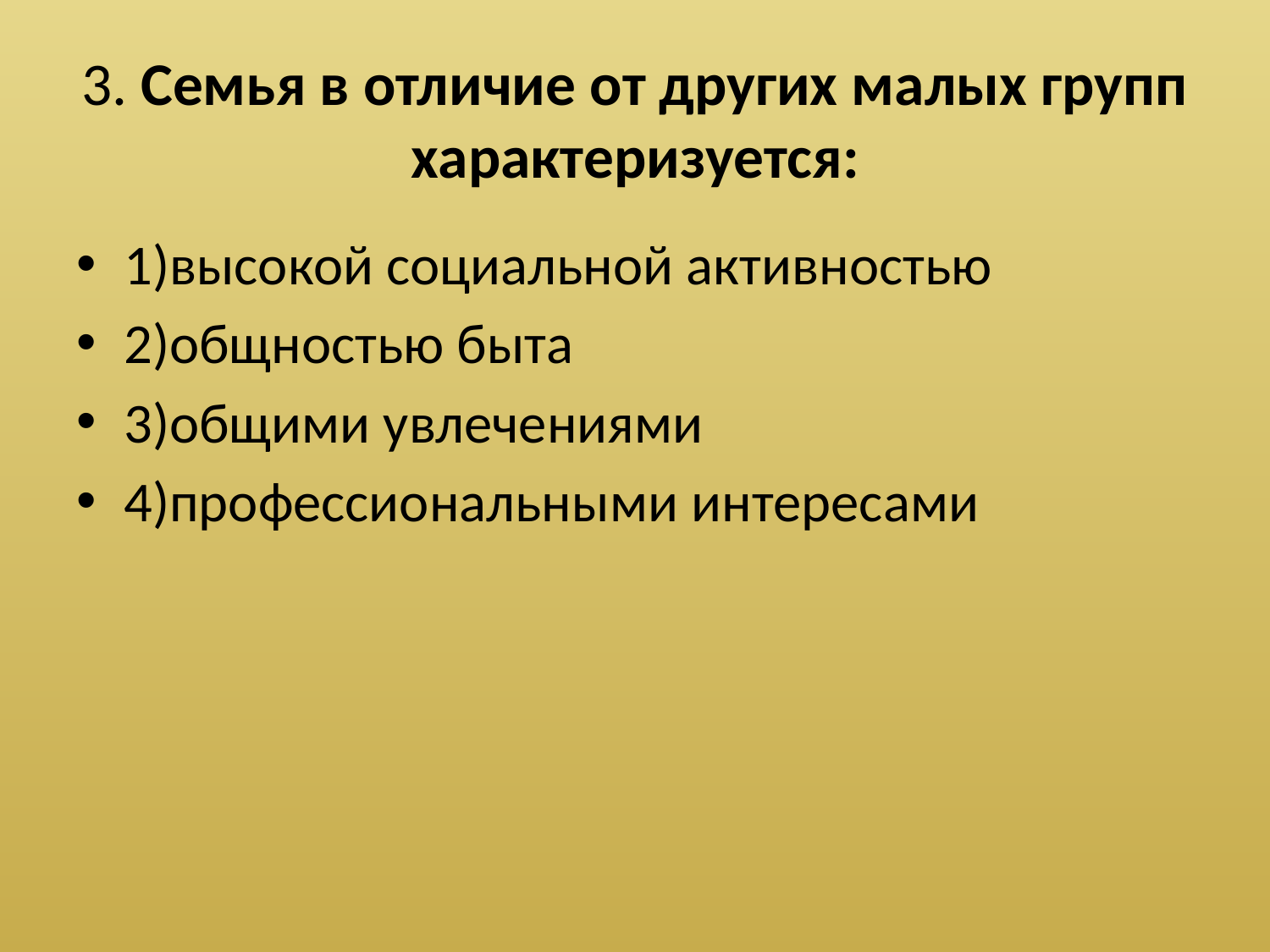

# 3. Семья в отличие от других малых групп характеризуется:
1)высокой социальной активностью
2)общностью быта
3)общими увлечениями
4)профессиональными интересами